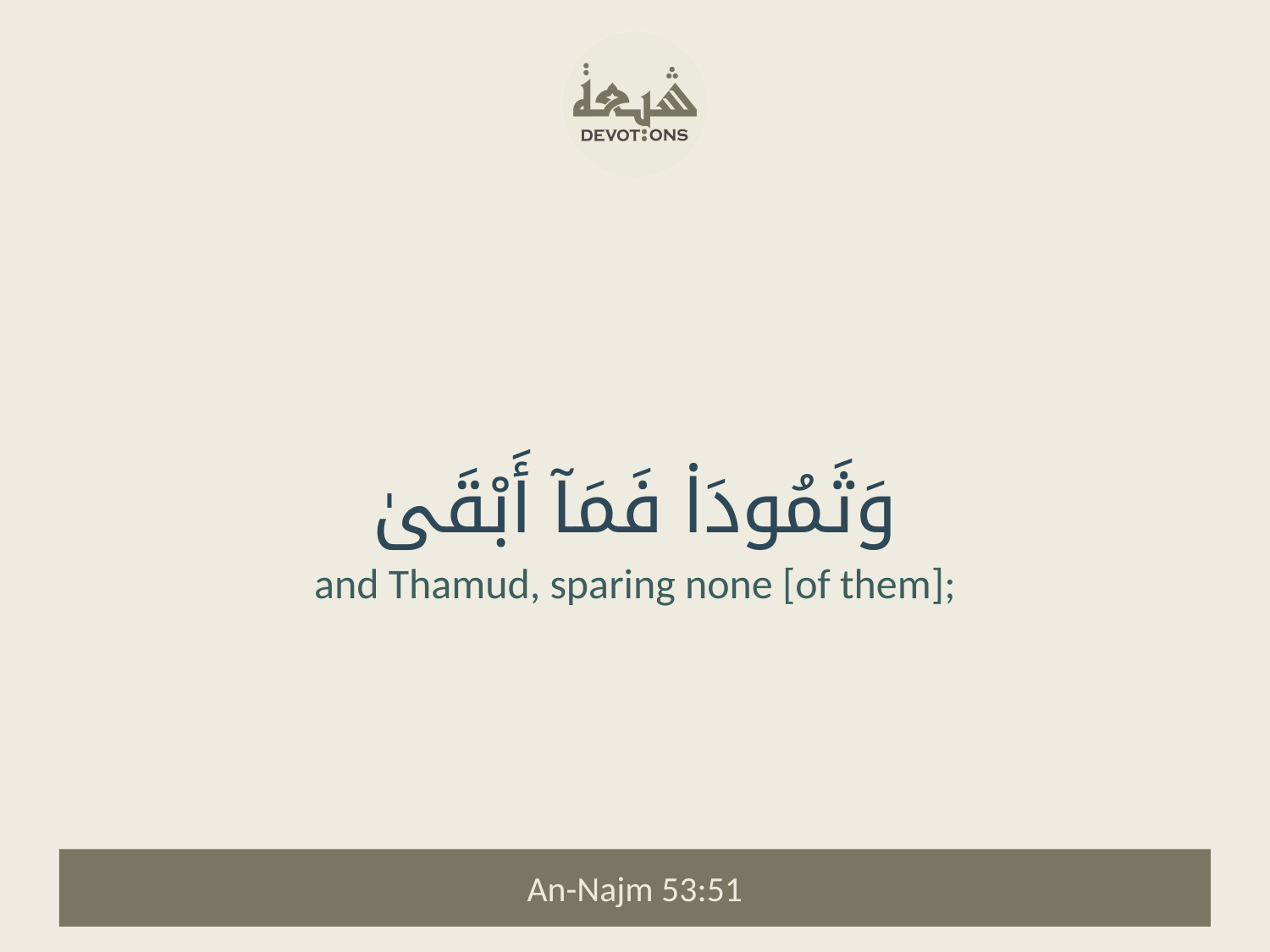

وَثَمُودَا۟ فَمَآ أَبْقَىٰ
and Thamud, sparing none [of them];
An-Najm 53:51